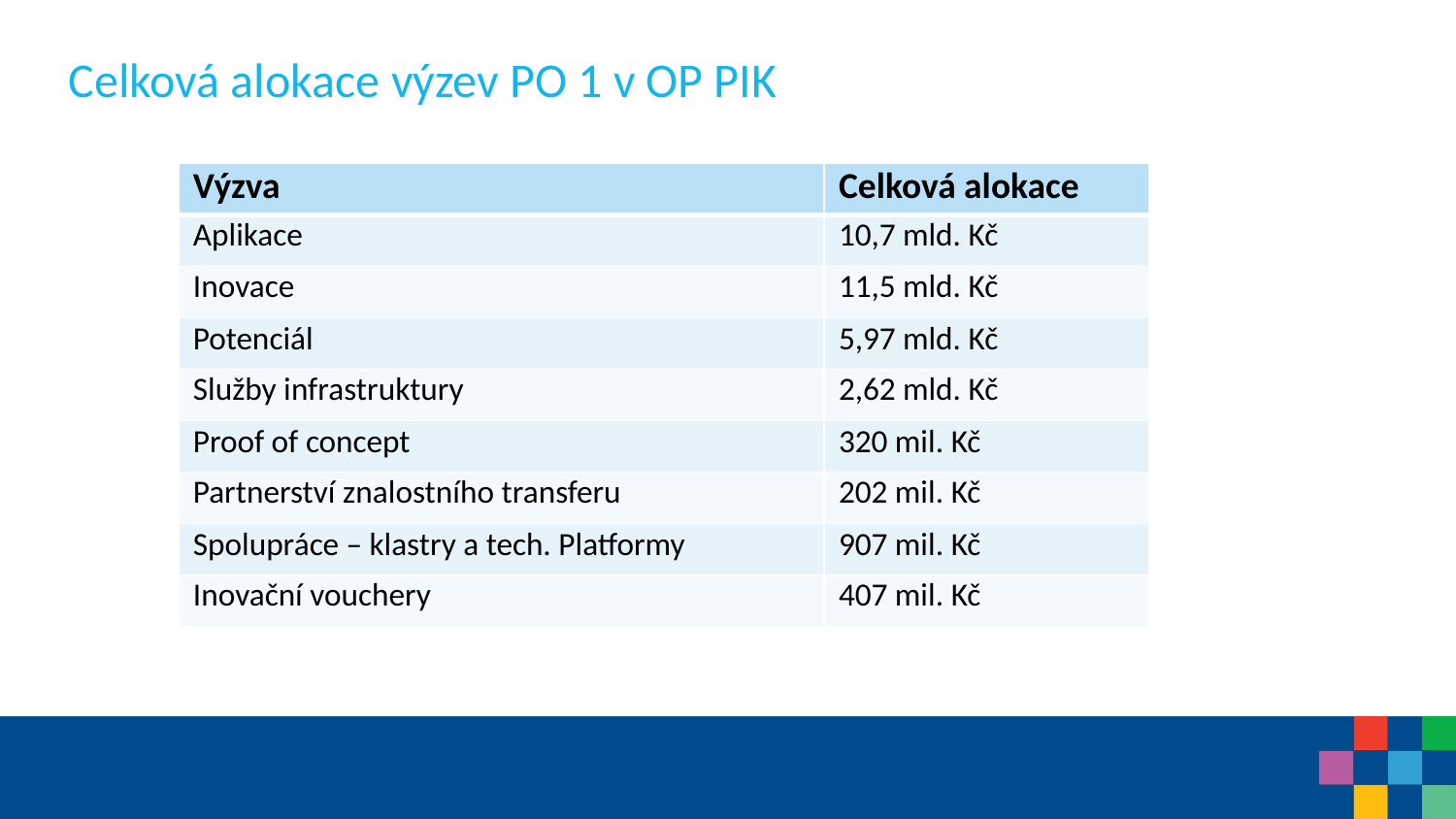

# Celková alokace výzev PO 1 v OP PIK

| Výzva | Celková alokace |
| --- | --- |
| Aplikace | 10,7 mld. Kč |
| Inovace | 11,5 mld. Kč |
| Potenciál | 5,97 mld. Kč |
| Služby infrastruktury | 2,62 mld. Kč |
| Proof of concept | 320 mil. Kč |
| Partnerství znalostního transferu | 202 mil. Kč |
| Spolupráce – klastry a tech. Platformy | 907 mil. Kč |
| Inovační vouchery | 407 mil. Kč |